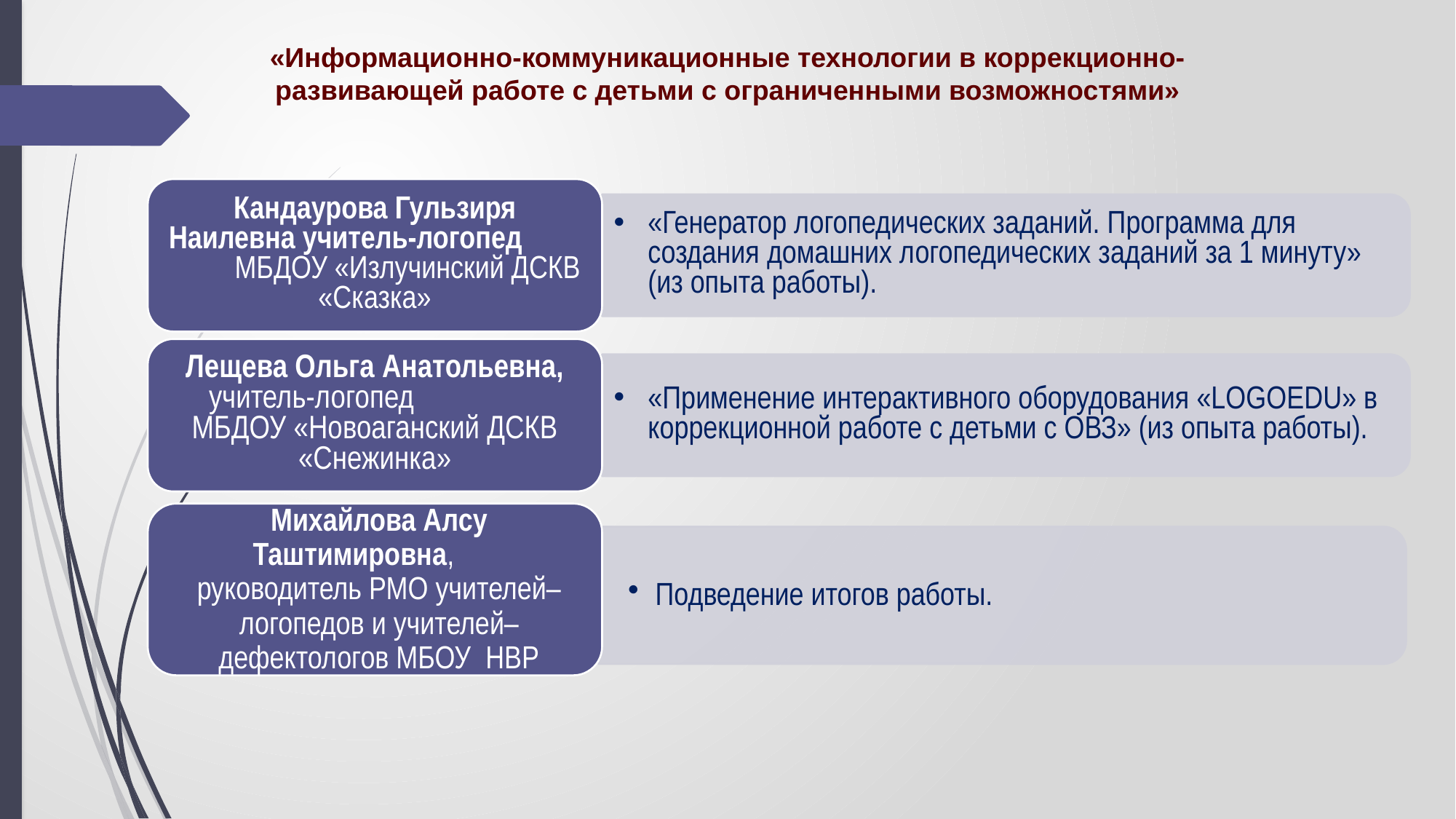

«Информационно-коммуникационные технологии в коррекционно-развивающей работе с детьми с ограниченными возможностями»
Кандаурова Гульзиря Наилевна учитель-логопед                  МБДОУ «Излучинский ДСКВ «Сказка»
«Генератор логопедических заданий. Программа для создания домашних логопедических заданий за 1 минуту» (из опыта работы).
«Применение интерактивного оборудования «LOGOEDU» в коррекционной работе с детьми с ОВЗ» (из опыта работы).
Лещева Ольга Анатольевна, учитель-логопед                  МБДОУ «Новоаганский ДСКВ «Снежинка»
Подведение итогов работы.
Михайлова Алсу Таштимировна,        руководитель РМО учителей–логопедов и учителей–дефектологов МБОУ  НВР